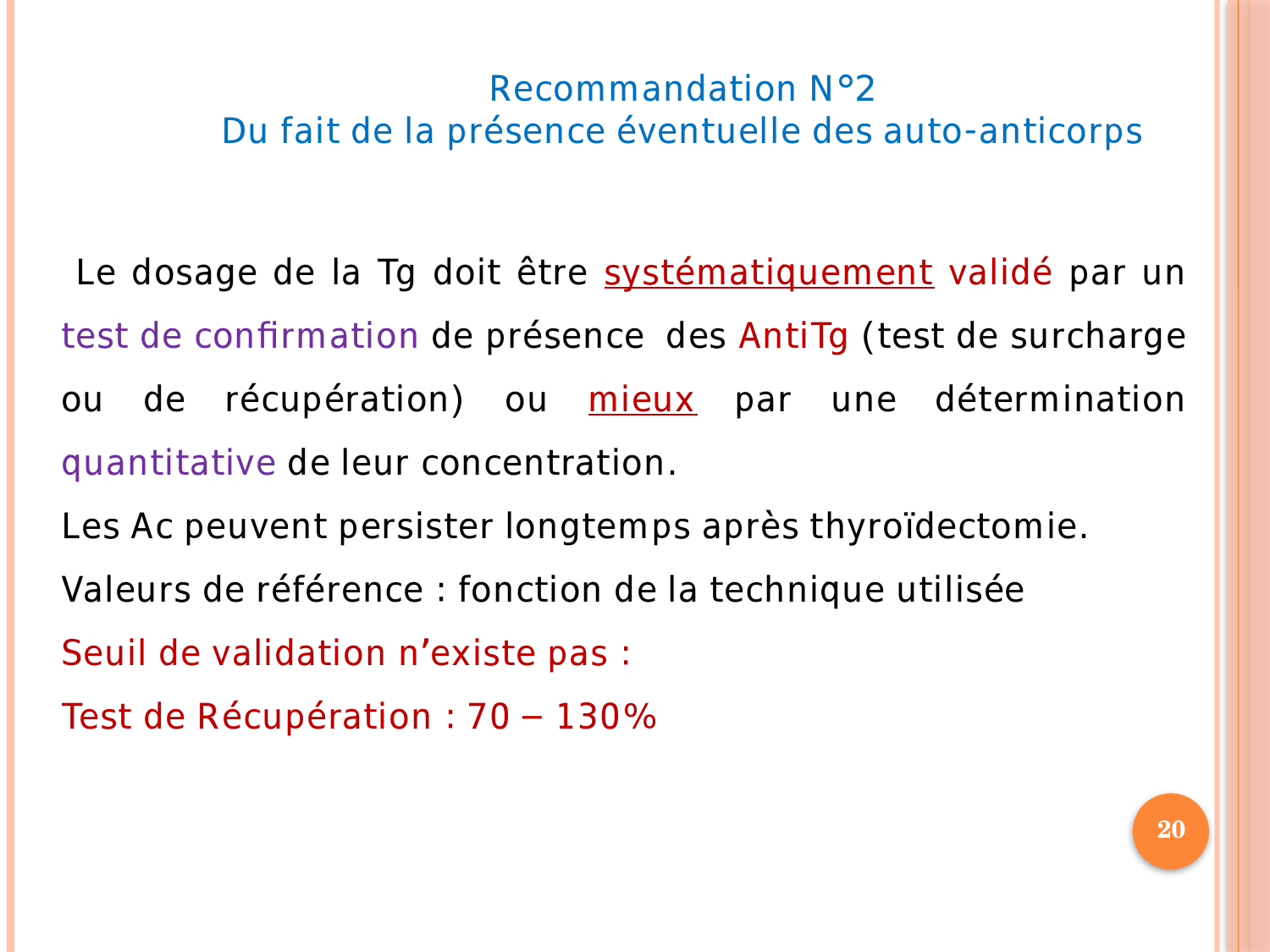

Recommandation N°2
Du fait de la présence éventuelle des auto-anticorps
 Le dosage de la Tg doit être systématiquement validé par un test de confirmation de présence  des AntiTg (test de surcharge ou de récupération) ou mieux par une détermination quantitative de leur concentration.
Les Ac peuvent persister longtemps après thyroïdectomie.
Valeurs de référence : fonction de la technique utilisée
Seuil de validation n’existe pas :
Test de Récupération : 70 – 130%
20